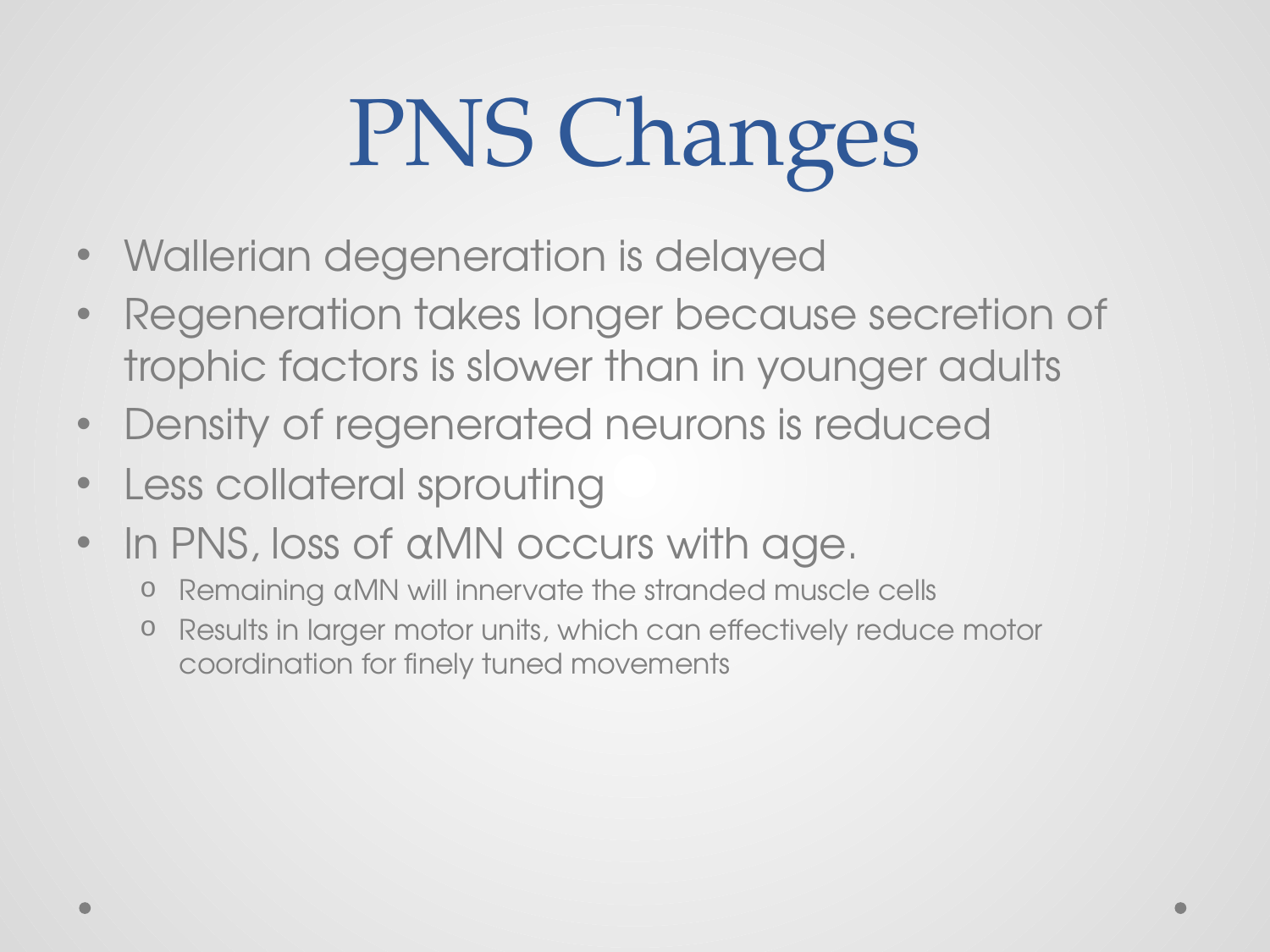

# PNS Changes
Wallerian degeneration is delayed
Regeneration takes longer because secretion of trophic factors is slower than in younger adults
Density of regenerated neurons is reduced
Less collateral sprouting
In PNS, loss of αMN occurs with age.
Remaining αMN will innervate the stranded muscle cells
Results in larger motor units, which can effectively reduce motor coordination for finely tuned movements